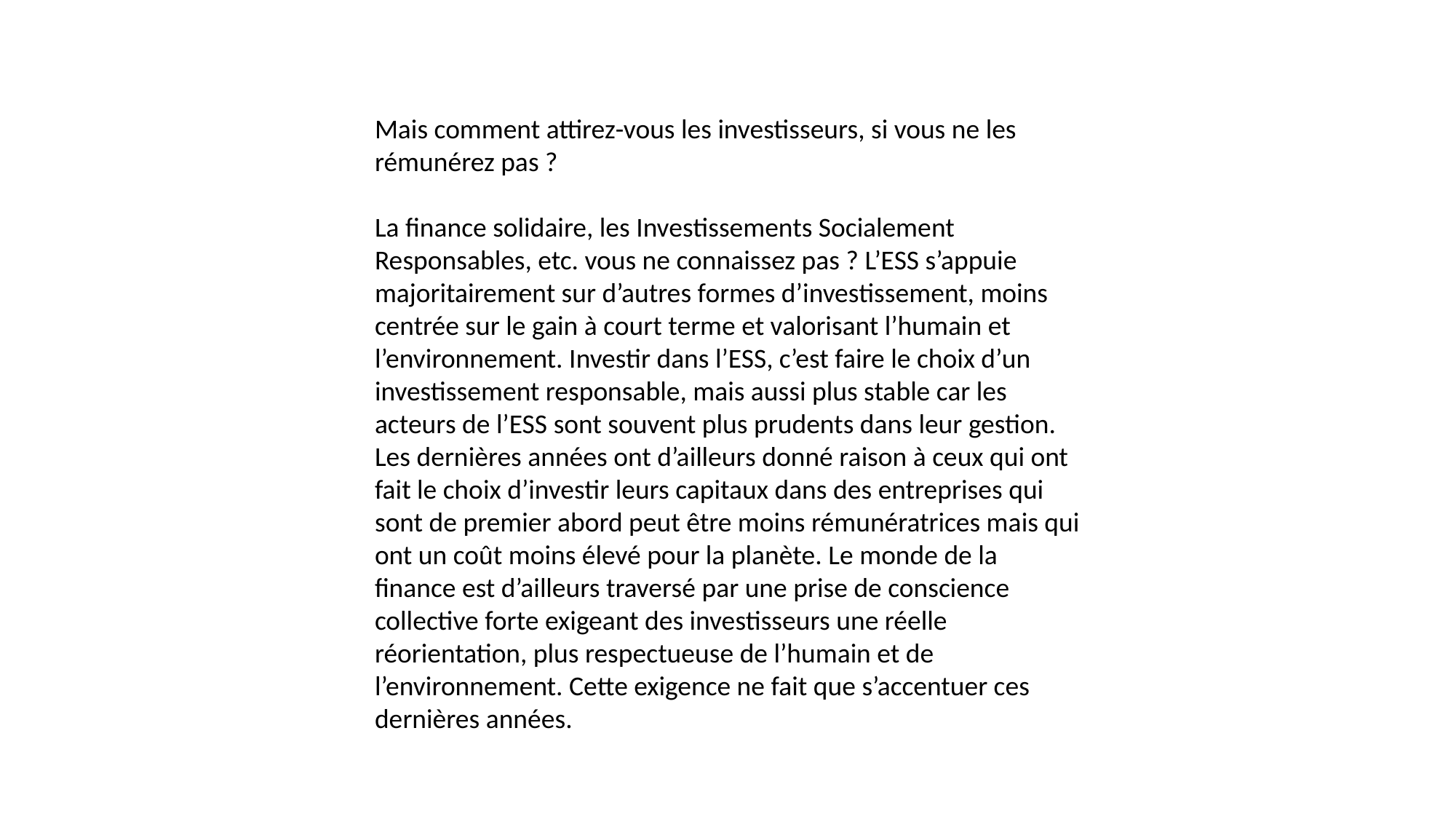

Mais comment attirez-vous les investisseurs, si vous ne les rémunérez pas ?

La finance solidaire, les Investissements Socialement Responsables, etc. vous ne connaissez pas ? L’ESS s’appuie majoritairement sur d’autres formes d’investissement, moins centrée sur le gain à court terme et valorisant l’humain et l’environnement. Investir dans l’ESS, c’est faire le choix d’un investissement responsable, mais aussi plus stable car les acteurs de l’ESS sont souvent plus prudents dans leur gestion.
Les dernières années ont d’ailleurs donné raison à ceux qui ont fait le choix d’investir leurs capitaux dans des entreprises qui sont de premier abord peut être moins rémunératrices mais qui ont un coût moins élevé pour la planète. Le monde de la finance est d’ailleurs traversé par une prise de conscience collective forte exigeant des investisseurs une réelle réorientation, plus respectueuse de l’humain et de l’environnement. Cette exigence ne fait que s’accentuer ces dernières années.